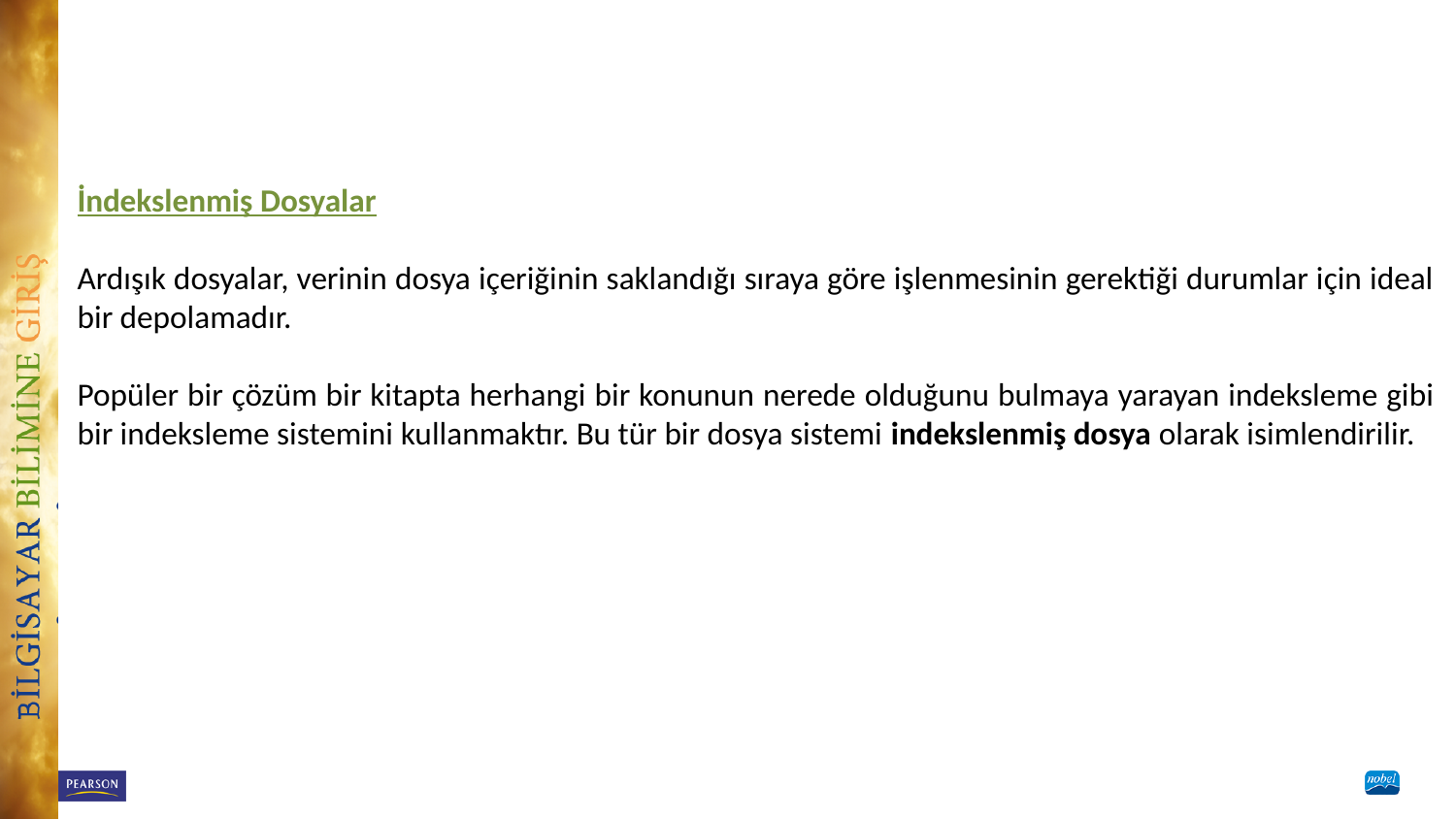

İndekslenmiş Dosyalar

Ardışık dosyalar, verinin dosya içeriğinin saklandığı sıraya göre işlenmesinin gerektiği durumlar için ideal bir depolamadır.

Popüler bir çözüm bir kitapta herhangi bir konunun nerede olduğunu bulmaya yarayan indeksleme gibi bir indeksleme sistemini kullanmaktır. Bu tür bir dosya sistemi indekslenmiş dosya olarak isimlendirilir.